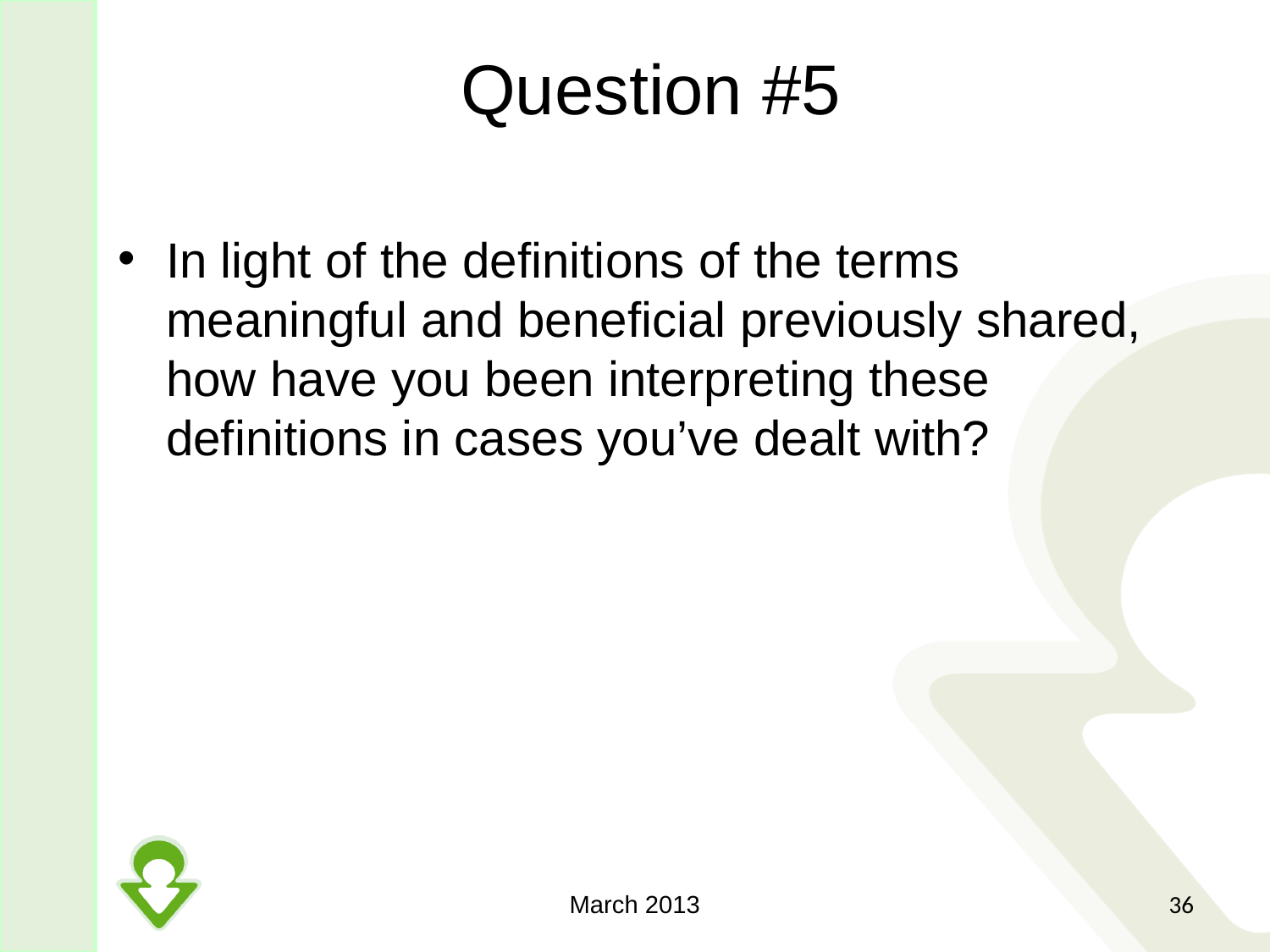

# Question #5
In light of the definitions of the terms meaningful and beneficial previously shared, how have you been interpreting these definitions in cases you’ve dealt with?

March 2013
36